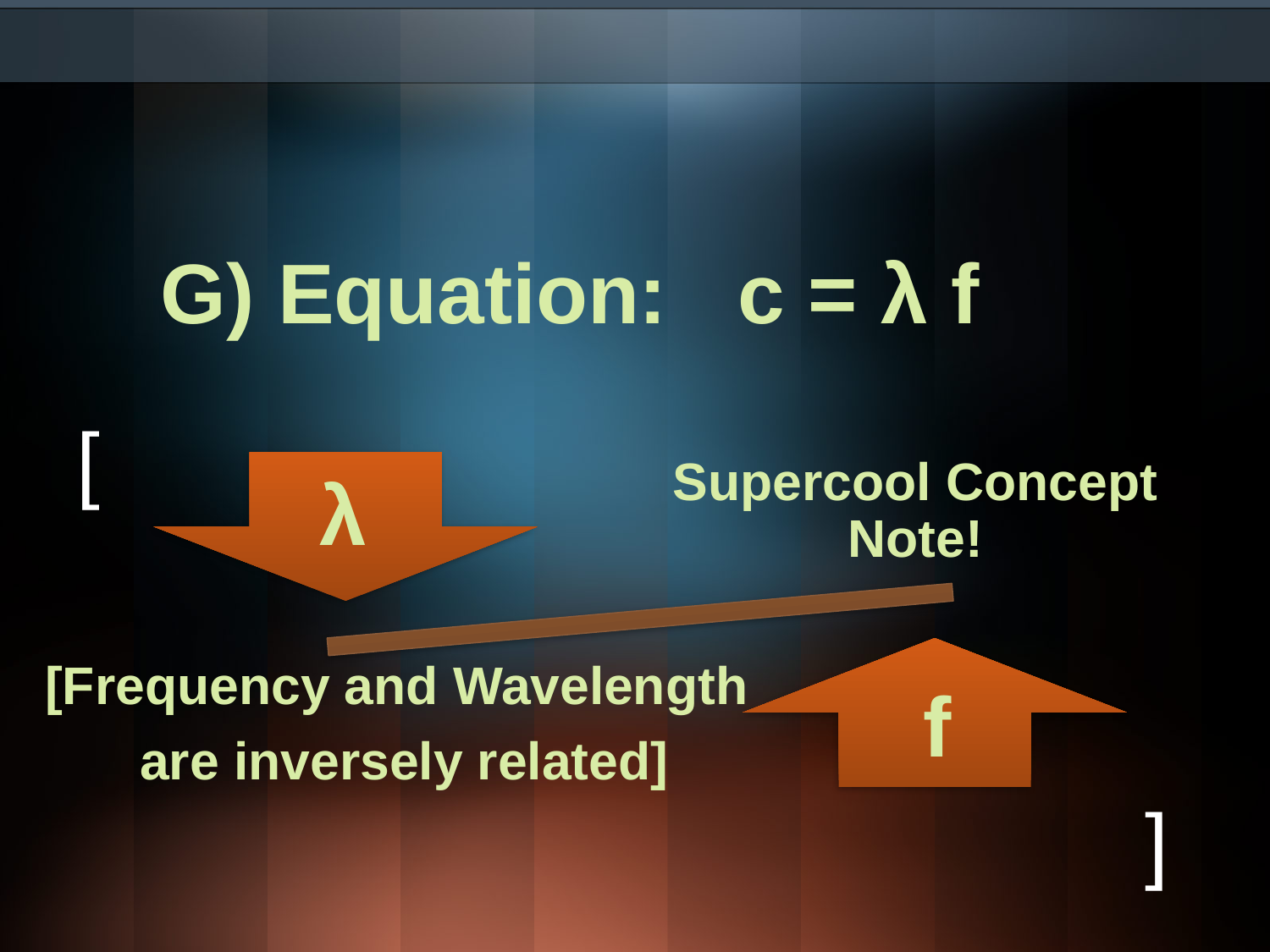

G) Equation:   c = λ f
[
Supercool Concept Note!
[Frequency and Wavelength
 are inversely related]
λ
f
]